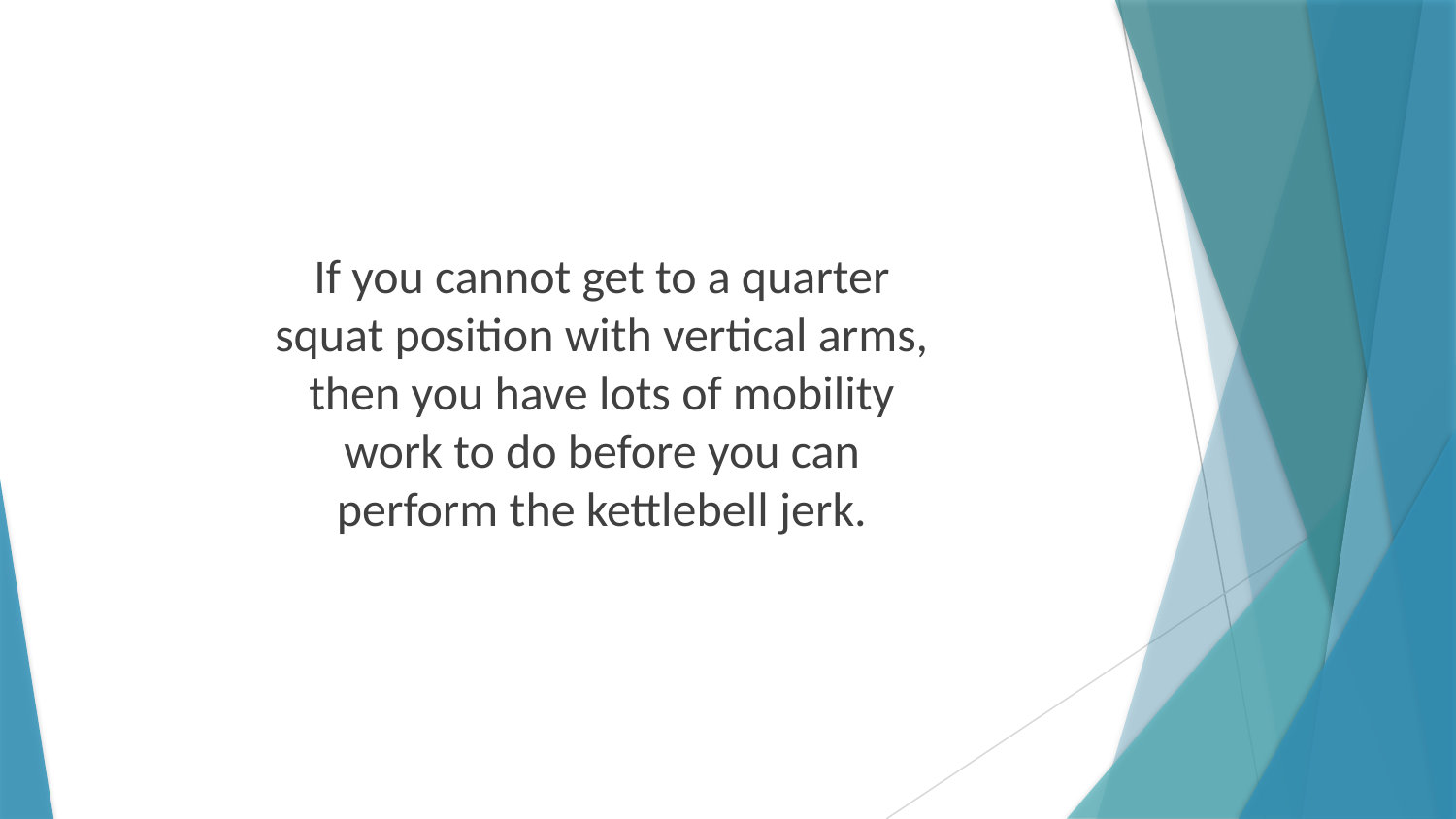

If you cannot get to a quarter squat position with vertical arms, then you have lots of mobility work to do before you can perform the kettlebell jerk.